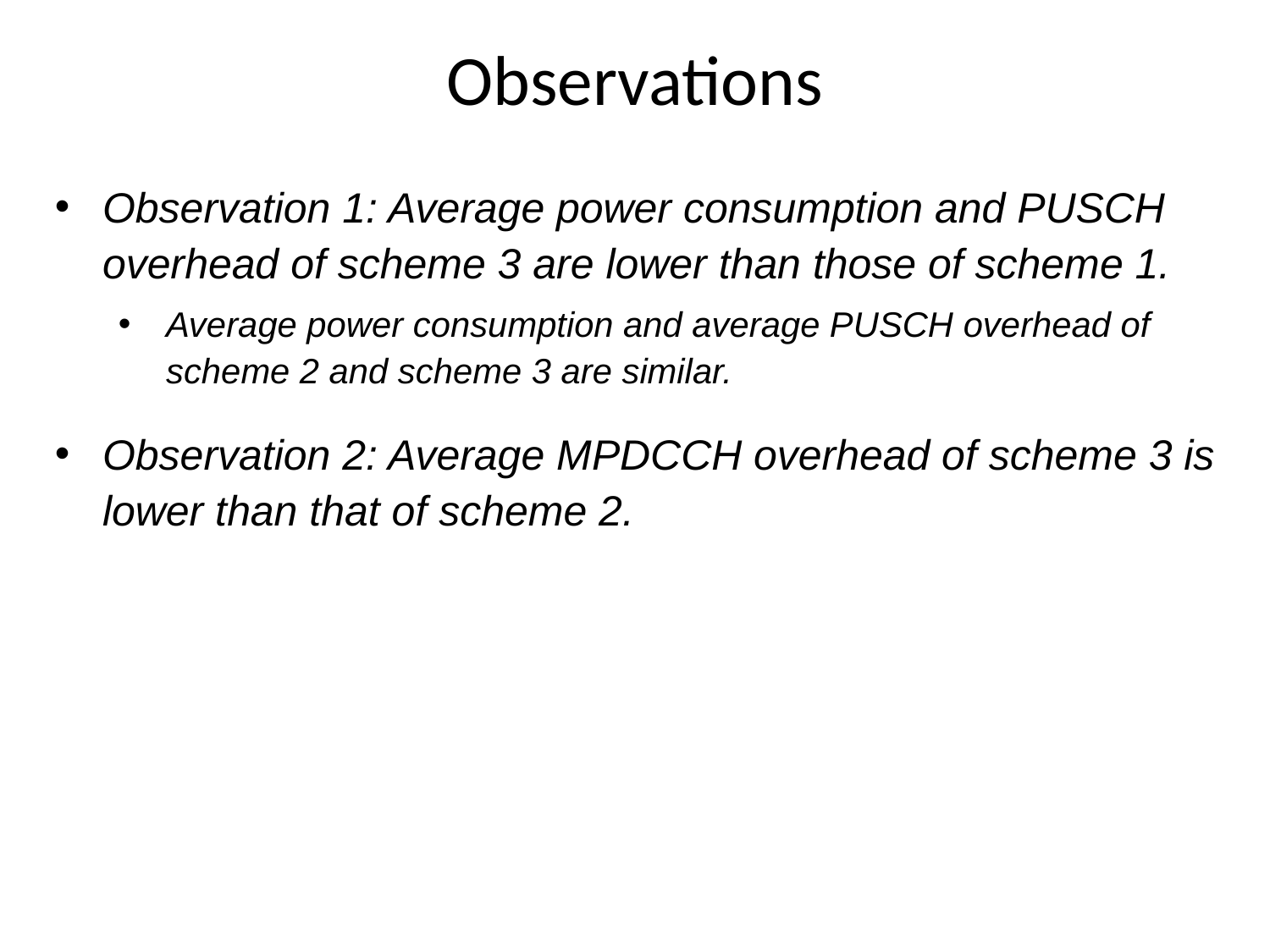

Observations
Observation 1: Average power consumption and PUSCH overhead of scheme 3 are lower than those of scheme 1.
Average power consumption and average PUSCH overhead of scheme 2 and scheme 3 are similar.
Observation 2: Average MPDCCH overhead of scheme 3 is lower than that of scheme 2.